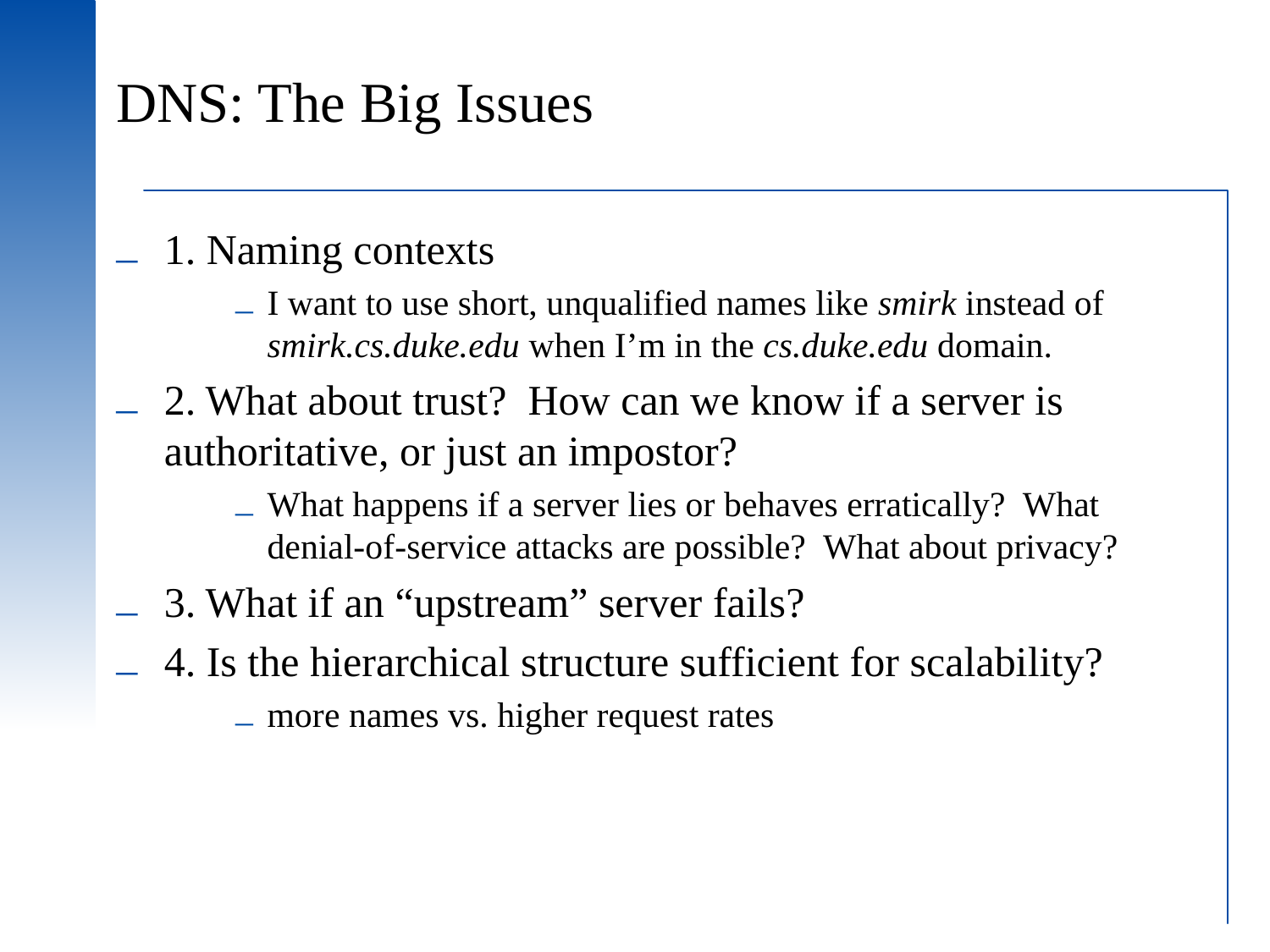

# DNS: The Big Issues
1. Naming contexts
I want to use short, unqualified names like smirk instead of smirk.cs.duke.edu when I’m in the cs.duke.edu domain.
2. What about trust?  How can we know if a server is authoritative, or just an impostor?
What happens if a server lies or behaves erratically?  What denial-of-service attacks are possible?  What about privacy?
3. What if an “upstream” server fails?
4. Is the hierarchical structure sufficient for scalability?
more names vs. higher request rates